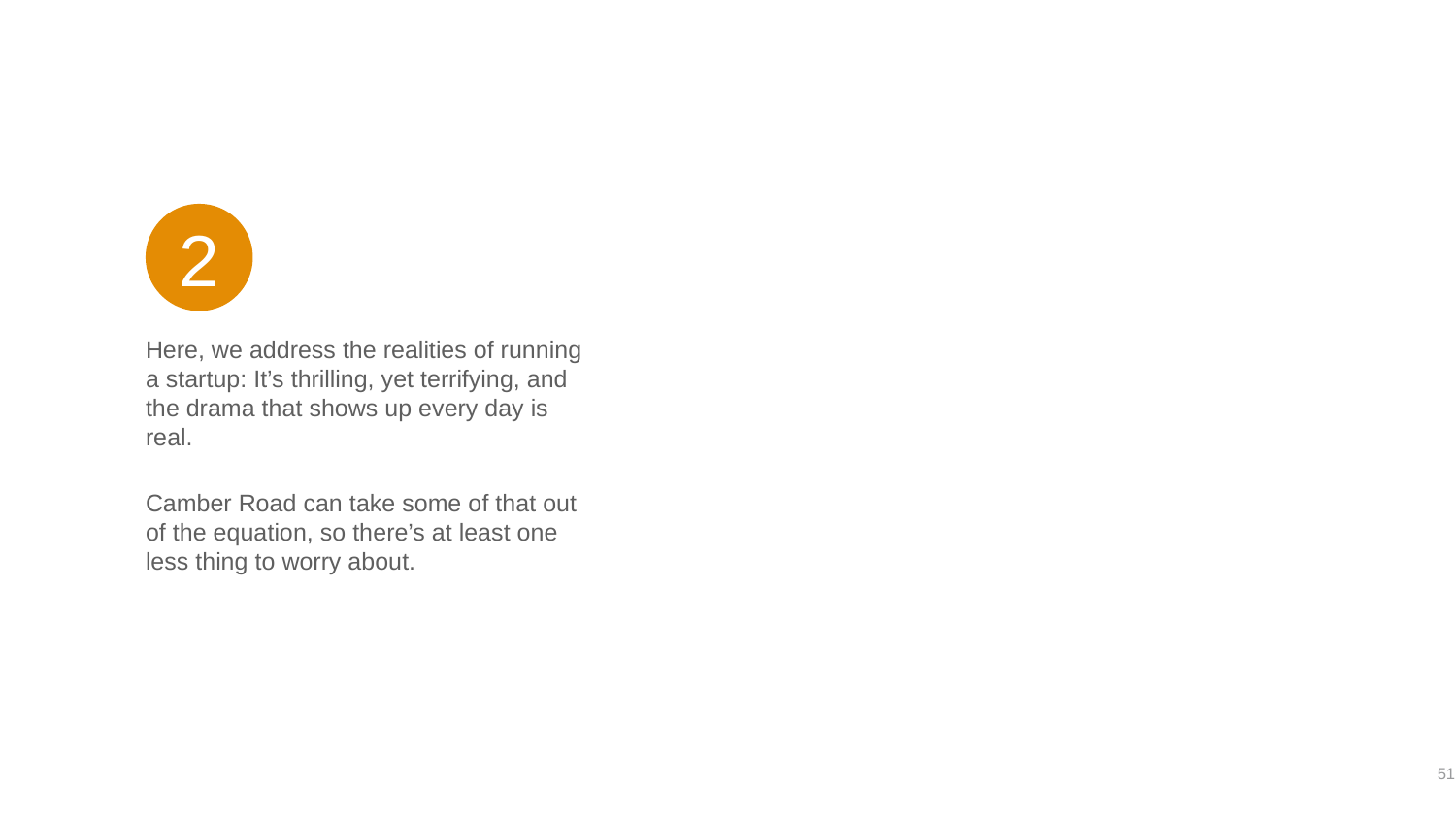

2
Here, we address the realities of running a startup: It’s thrilling, yet terrifying, and the drama that shows up every day is real.
Camber Road can take some of that out of the equation, so there’s at least one less thing to worry about.